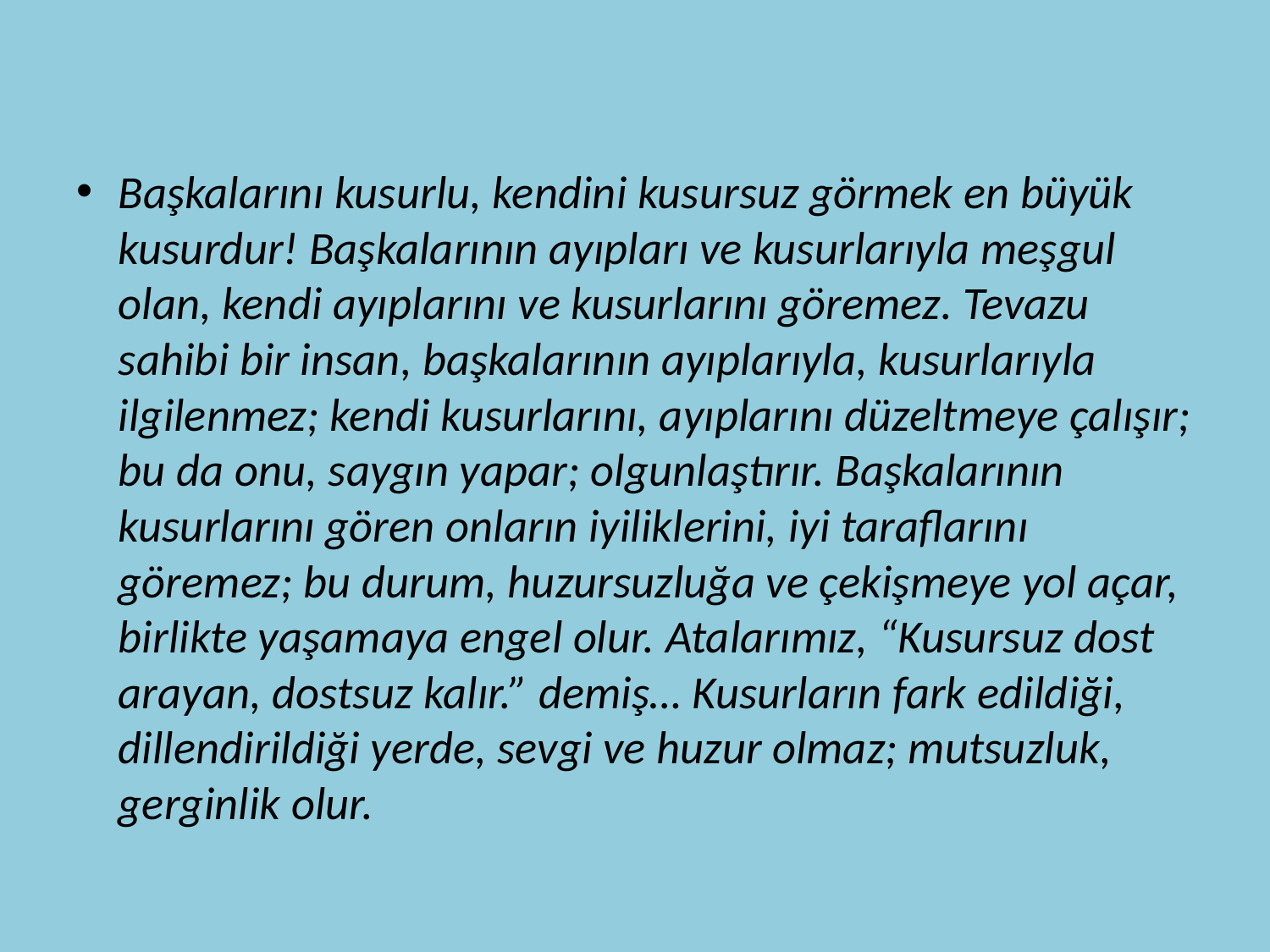

#
Başkalarını kusurlu, kendini kusursuz görmek en büyük kusurdur! Başkalarının ayıpları ve kusurlarıyla meşgul olan, kendi ayıplarını ve kusurlarını göremez. Tevazu sahibi bir insan, başkalarının ayıplarıyla, kusurlarıyla ilgilenmez; kendi kusurlarını, ayıplarını düzeltmeye çalışır; bu da onu, saygın yapar; olgunlaştırır. Başkalarının kusurlarını gören onların iyiliklerini, iyi taraflarını göremez; bu durum, huzursuzluğa ve çekişmeye yol açar, birlikte yaşamaya engel olur. Atalarımız, “Kusursuz dost arayan, dostsuz kalır.” demiş… Kusurların fark edildiği, dillendirildiği yerde, sevgi ve huzur olmaz; mutsuzluk, gerginlik olur.